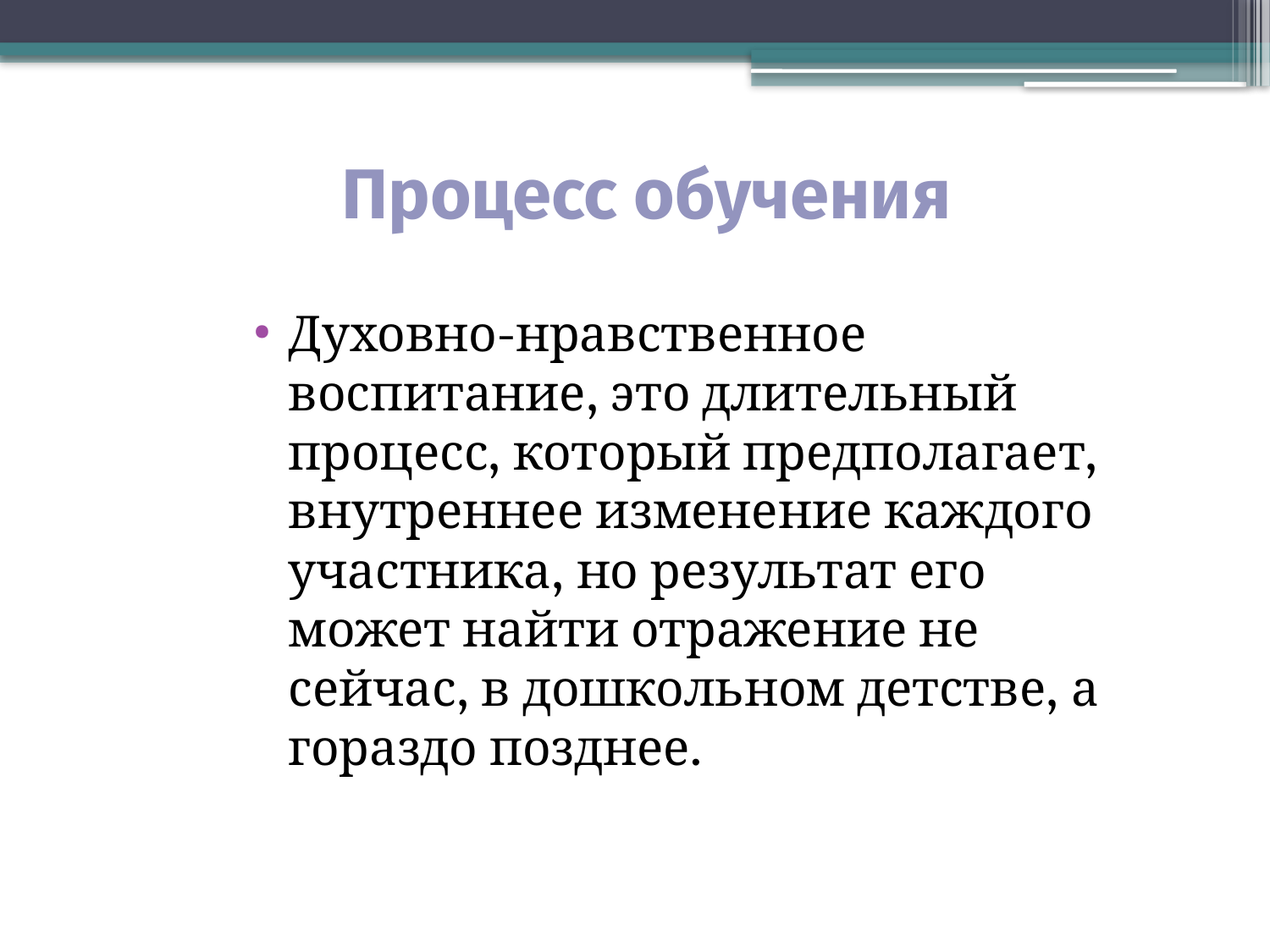

# Процесс обучения
Духовно-нравственное воспитание, это длительный процесс, который предполагает, внутреннее изменение каждого участника, но результат его может найти отражение не сейчас, в дошкольном детстве, а гораздо позднее.